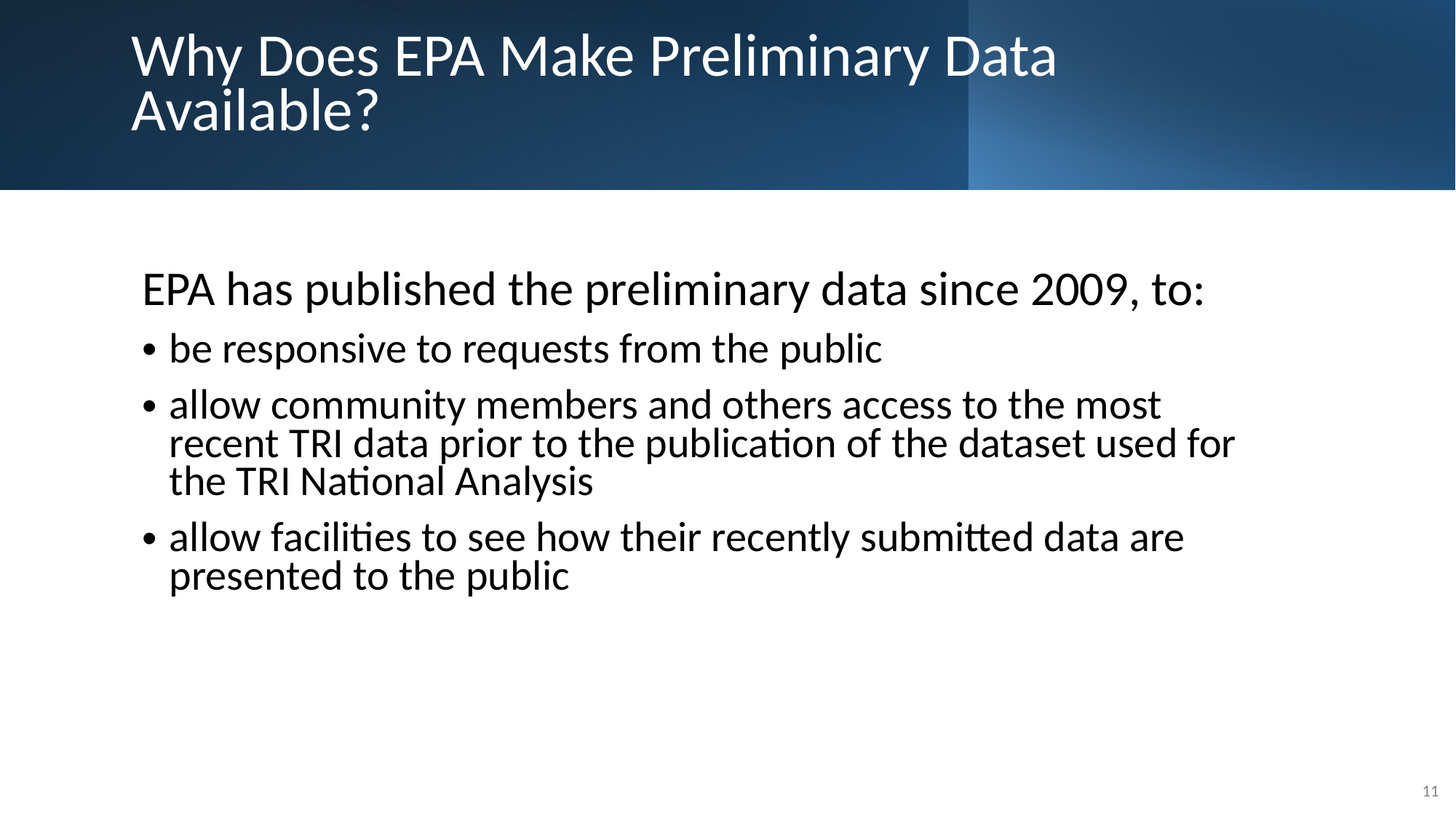

# Why Does EPA Make Preliminary Data Available?
EPA has published the preliminary data since 2009, to:
be responsive to requests from the public
allow community members and others access to the most recent TRI data prior to the publication of the dataset used for the TRI National Analysis
allow facilities to see how their recently submitted data are presented to the public

11